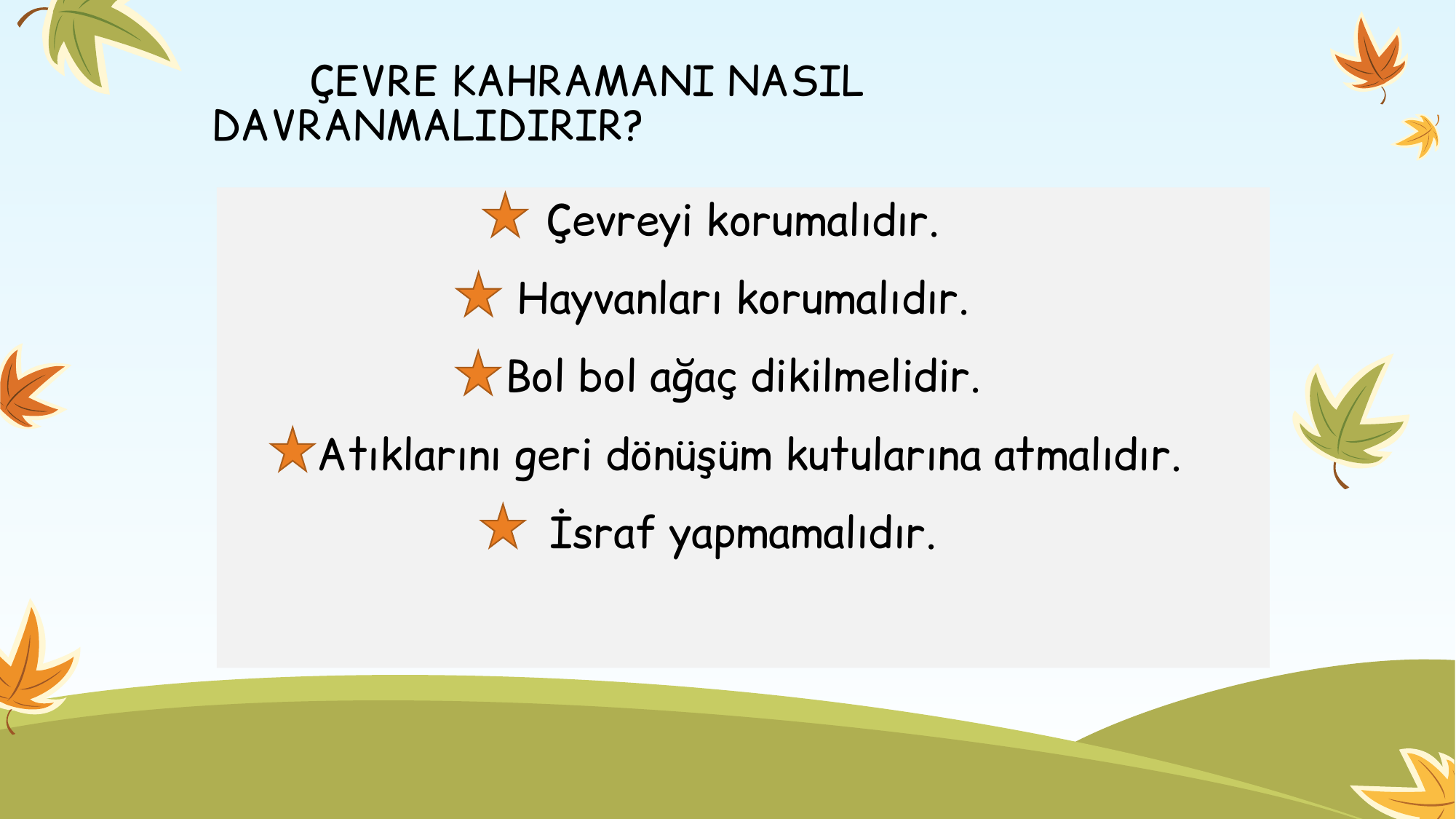

# ÇEVRE KAHRAMANI NASIL DAVRANMALIDIRIR?
Çevreyi korumalıdır.
Hayvanları korumalıdır.
 Bol bol ağaç dikilmelidir.
 Atıklarını geri dönüşüm kutularına atmalıdır.
İsraf yapmamalıdır.